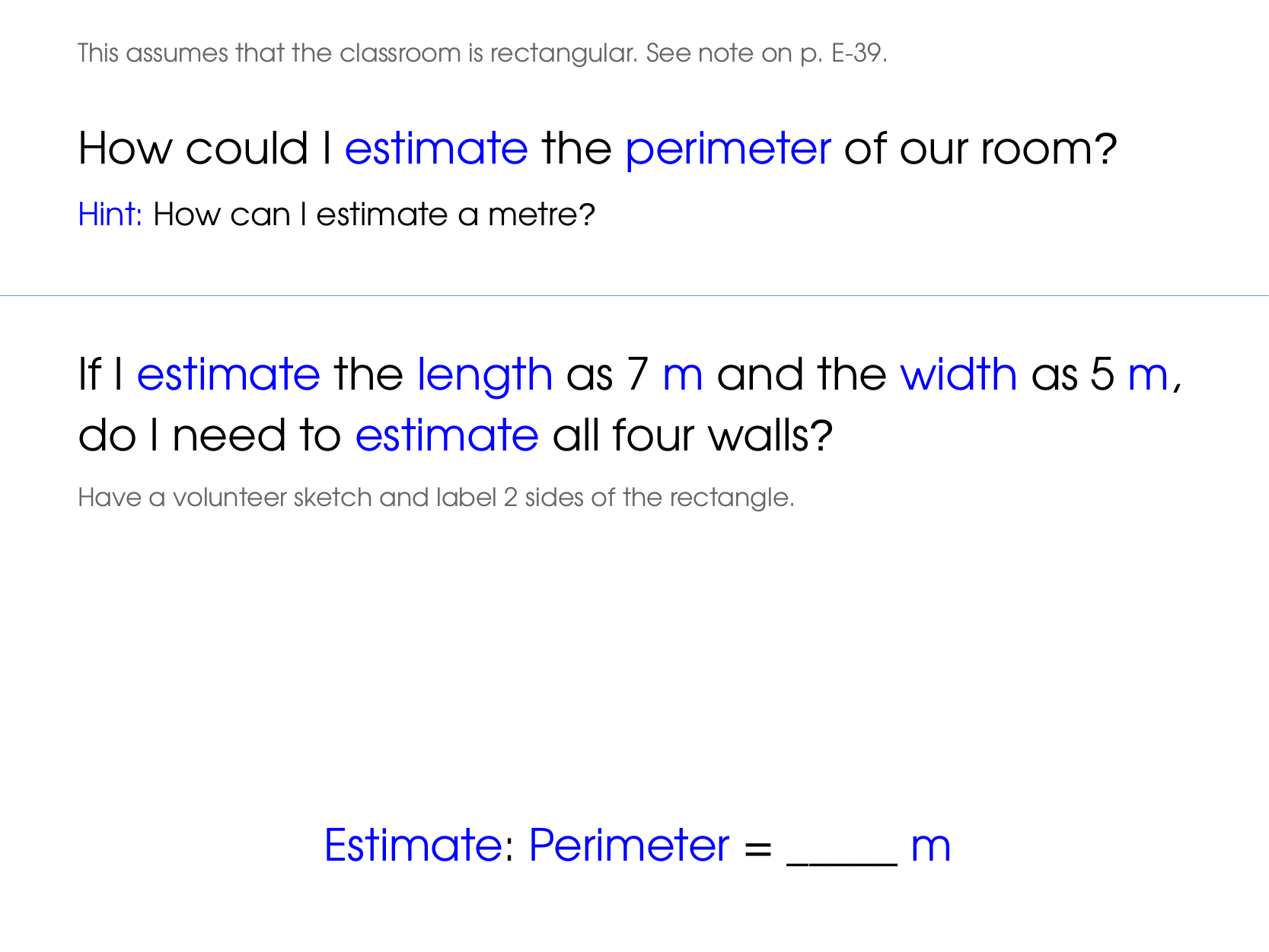

This assumes that the classroom is rectangular. See note on p. E-39.
How could I estimate the perimeter of our room?
Hint: How can I estimate a metre?
If I estimate the length as 7 m and the width as 5 m,
do I need to estimate all four walls?
Have a volunteer sketch and label 2 sides of the rectangle.
Estimate: Perimeter = _____ m